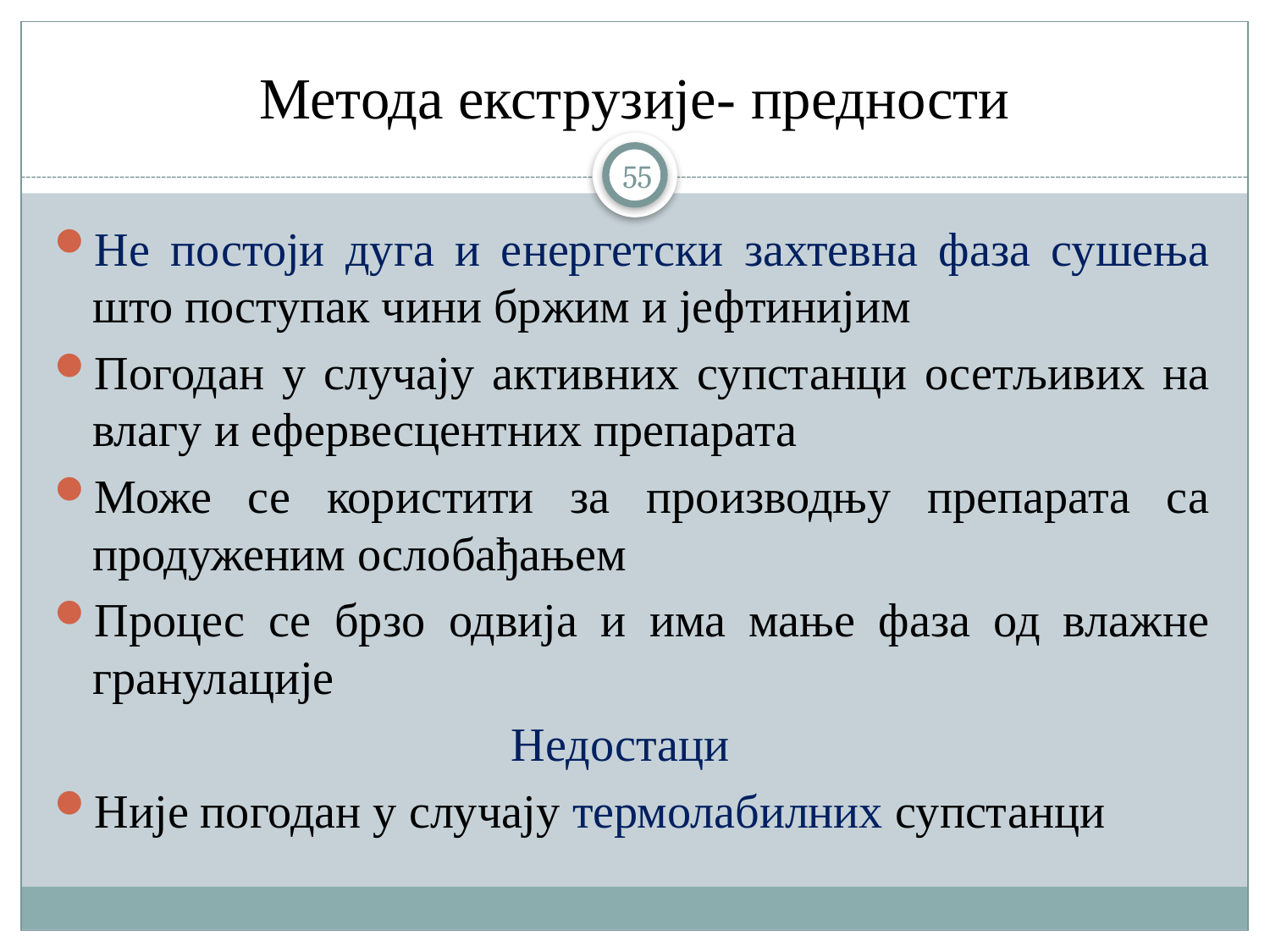

# Метода екструзије- предности
55
Не постоји дуга и енергетски захтевна фаза сушења што поступак чини бржим и јефтинијим
Погодан у случају активних супстанци осетљивих на влагу и ефервесцентних препарата
Може се користити за производњу препарата са продуженим ослобађањем
Процес се брзо одвија и има мање фаза од влажне гранулације
Недостаци
Није погодан у случају термолабилних супстанци